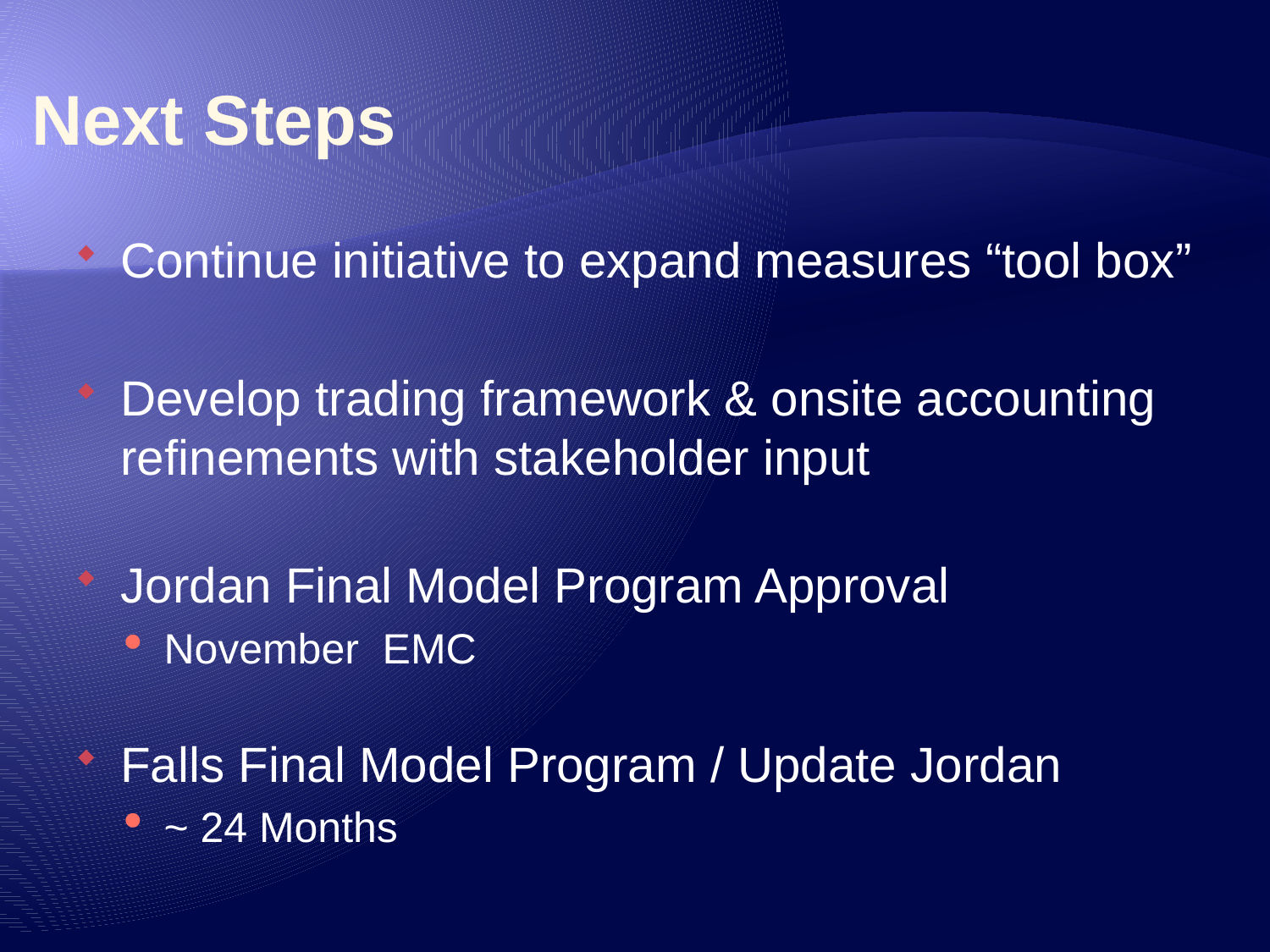

# Next Steps
Continue initiative to expand measures “tool box”

Develop trading framework & onsite accounting refinements with stakeholder input

Jordan Final Model Program Approval
November  EMC
Falls Final Model Program / Update Jordan
~ 24 Months